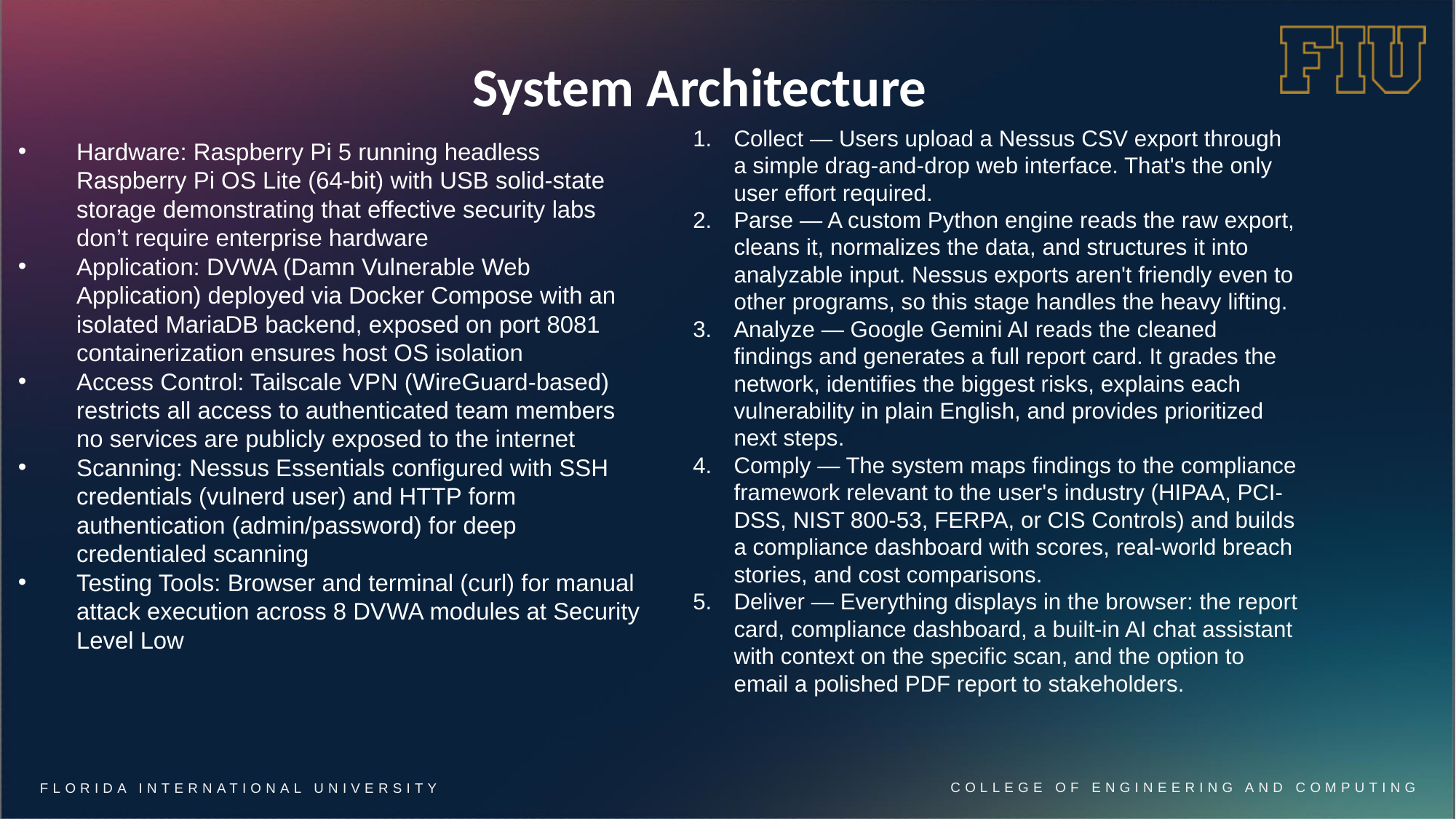

# System Architecture
Collect — Users upload a Nessus CSV export through a simple drag-and-drop web interface. That's the only user effort required.
Parse — A custom Python engine reads the raw export, cleans it, normalizes the data, and structures it into analyzable input. Nessus exports aren't friendly even to other programs, so this stage handles the heavy lifting.
Analyze — Google Gemini AI reads the cleaned findings and generates a full report card. It grades the network, identifies the biggest risks, explains each vulnerability in plain English, and provides prioritized next steps.
Comply — The system maps findings to the compliance framework relevant to the user's industry (HIPAA, PCI-DSS, NIST 800-53, FERPA, or CIS Controls) and builds a compliance dashboard with scores, real-world breach stories, and cost comparisons.
Deliver — Everything displays in the browser: the report card, compliance dashboard, a built-in AI chat assistant with context on the specific scan, and the option to email a polished PDF report to stakeholders.
Hardware: Raspberry Pi 5 running headless Raspberry Pi OS Lite (64-bit) with USB solid-state storage demonstrating that effective security labs don’t require enterprise hardware
Application: DVWA (Damn Vulnerable Web Application) deployed via Docker Compose with an isolated MariaDB backend, exposed on port 8081 containerization ensures host OS isolation
Access Control: Tailscale VPN (WireGuard-based) restricts all access to authenticated team members  no services are publicly exposed to the internet
Scanning: Nessus Essentials configured with SSH credentials (vulnerd user) and HTTP form authentication (admin/password) for deep credentialed scanning
Testing Tools: Browser and terminal (curl) for manual attack execution across 8 DVWA modules at Security Level Low